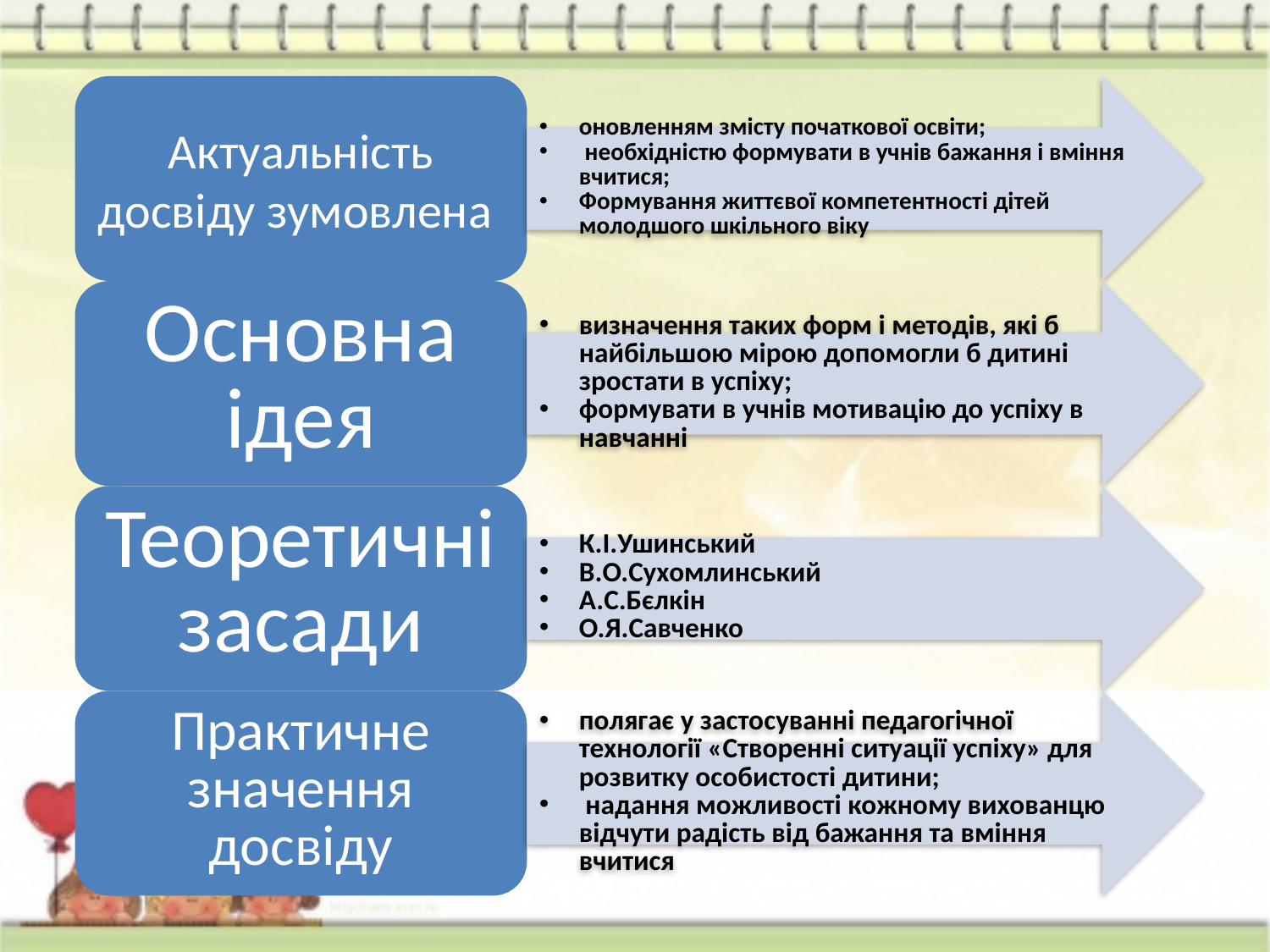

Актуальність досвіду зумовлена
Основна ідея
Теоретичні засади
Практичне значення досвіду
оновленням змісту початкової освіти;
визначення таких форм і методів, які б найбільшою мірою допомогли б дитині зростати в успіху;
К.І.Ушинський
В.О.Сухомлинський
А.С.Бєлкін
О.Я.Савченко
полягає у застосуванні педагогічної технології «Створенні ситуації успіху» для розвитку особистості дитини;
 необхідністю формувати в учнів бажання і вміння  вчитися;
формувати в учнів мотивацію до успіху в навчанні
 надання можливості кожному вихованцю  відчути радість від бажання та вміння вчитися
Формування життєвої компетентності дітей молодшого шкільного віку